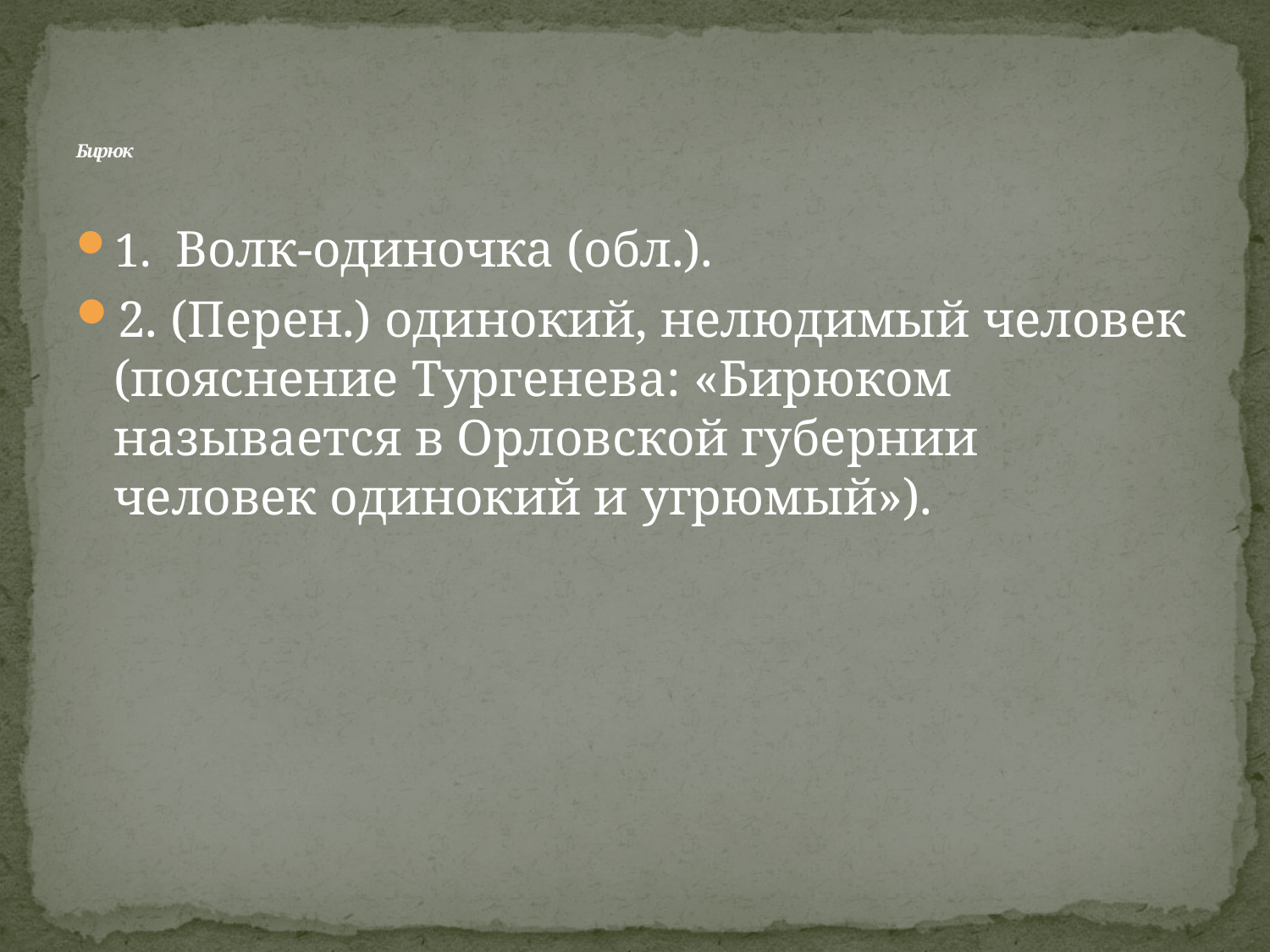

# Бирюк
1.  Волк-одиночка (обл.).
2. (Перен.) одинокий, нелюдимый человек (пояснение Тургенева: «Бирюком называется в Орловской губернии человек одинокий и угрюмый»).